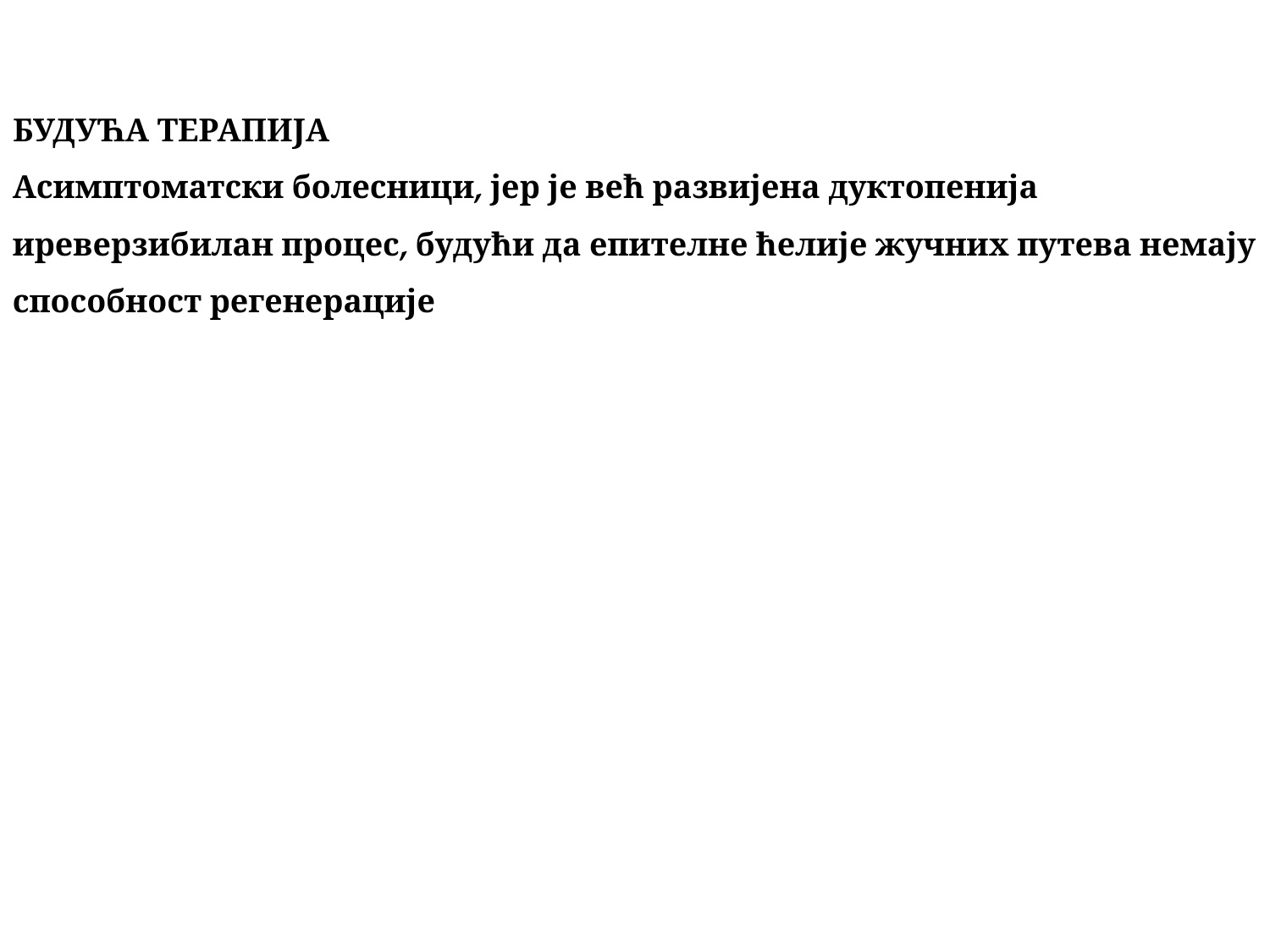

БУДУЋА ТЕРАПИЈА
Асимптоматски болесници, јер је већ развијена дуктопенија иреверзибилан процес, будући да епителне ћелије жучних путева немају способност регенерације